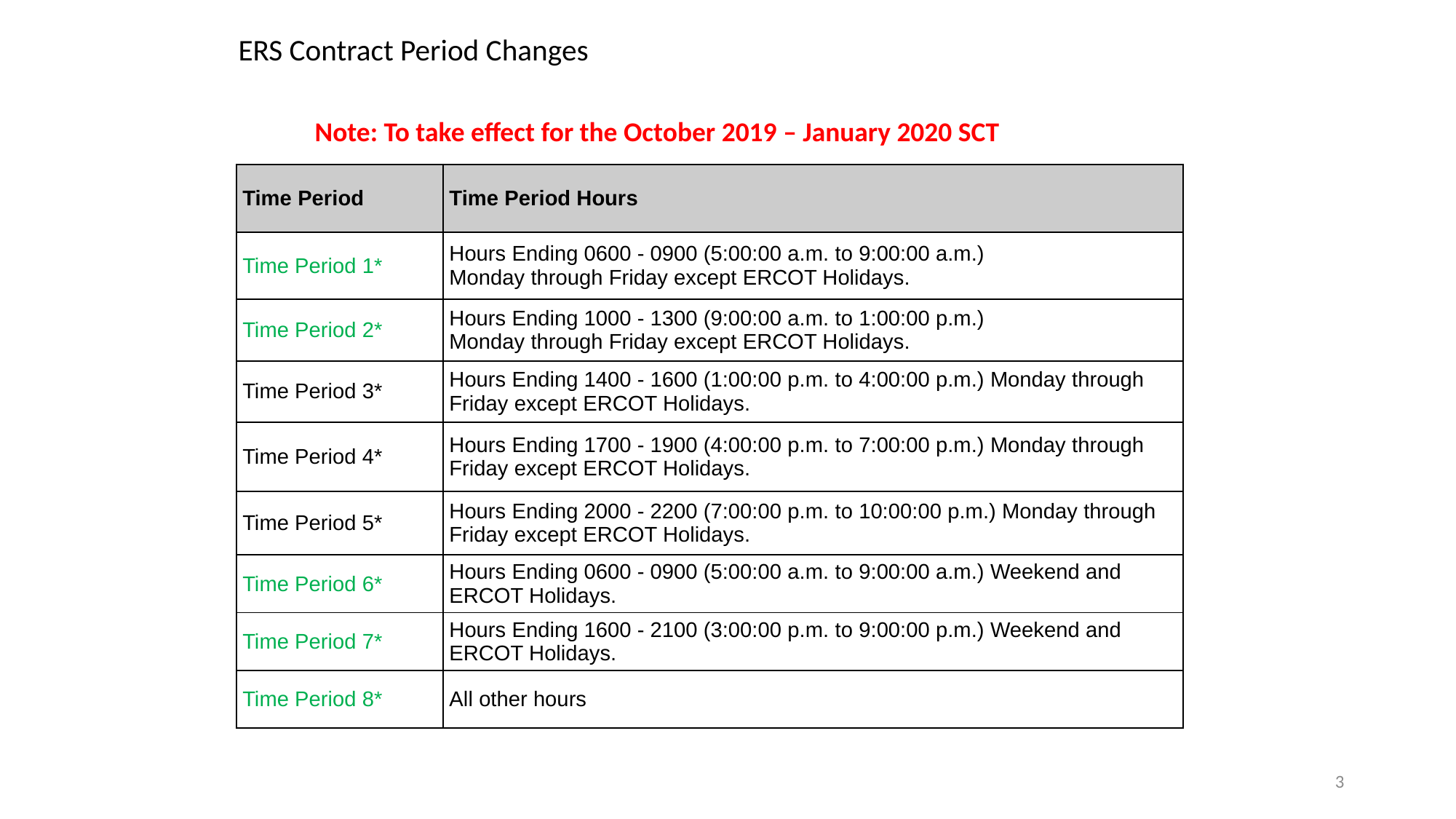

3
# ERS Contract Period Changes
Note: To take effect for the October 2019 – January 2020 SCT
| Time Period | Time Period Hours |
| --- | --- |
| Time Period 1\* | Hours Ending 0600 - 0900 (5:00:00 a.m. to 9:00:00 a.m.) Monday through Friday except ERCOT Holidays. |
| Time Period 2\* | Hours Ending 1000 - 1300 (9:00:00 a.m. to 1:00:00 p.m.) Monday through Friday except ERCOT Holidays. |
| Time Period 3\* | Hours Ending 1400 - 1600 (1:00:00 p.m. to 4:00:00 p.m.) Monday through Friday except ERCOT Holidays. |
| Time Period 4\* | Hours Ending 1700 - 1900 (4:00:00 p.m. to 7:00:00 p.m.) Monday through Friday except ERCOT Holidays. |
| Time Period 5\* | Hours Ending 2000 - 2200 (7:00:00 p.m. to 10:00:00 p.m.) Monday through Friday except ERCOT Holidays. |
| Time Period 6\* | Hours Ending 0600 - 0900 (5:00:00 a.m. to 9:00:00 a.m.) Weekend and ERCOT Holidays. |
| Time Period 7\* | Hours Ending 1600 - 2100 (3:00:00 p.m. to 9:00:00 p.m.) Weekend and ERCOT Holidays. |
| Time Period 8\* | All other hours |